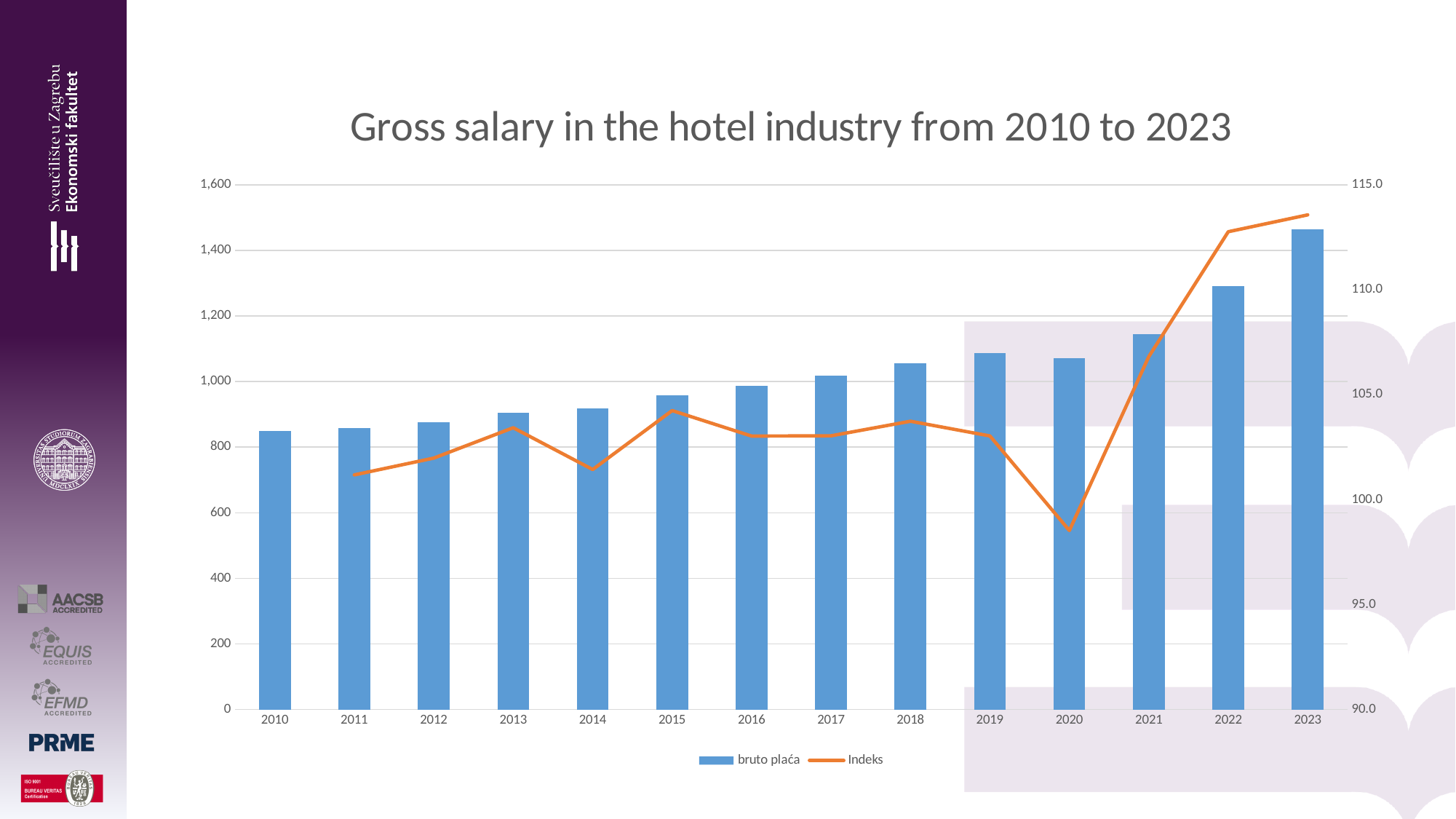

### Chart: Gross salary in the hotel industry from 2010 to 2023

| Category | bruto plaća | Indeks |
|---|---|---|
| 2010 | 849.0 | None |
| 2011 | 859.0 | 101.17785630153122 |
| 2012 | 876.0 | 101.9790454016298 |
| 2013 | 906.0 | 103.42465753424656 |
| 2014 | 919.0 | 101.43487858719647 |
| 2015 | 958.0 | 104.24374319912948 |
| 2016 | 987.0 | 103.02713987473904 |
| 2017 | 1017.0 | 103.03951367781154 |
| 2018 | 1055.0 | 103.73647984267453 |
| 2019 | 1087.0 | 103.03317535545024 |
| 2020 | 1071.0 | 98.5280588776449 |
| 2021 | 1144.0 | 106.81605975723623 |
| 2022 | 1290.0 | 112.76223776223777 |
| 2023 | 1465.0 | 113.56589147286822 |